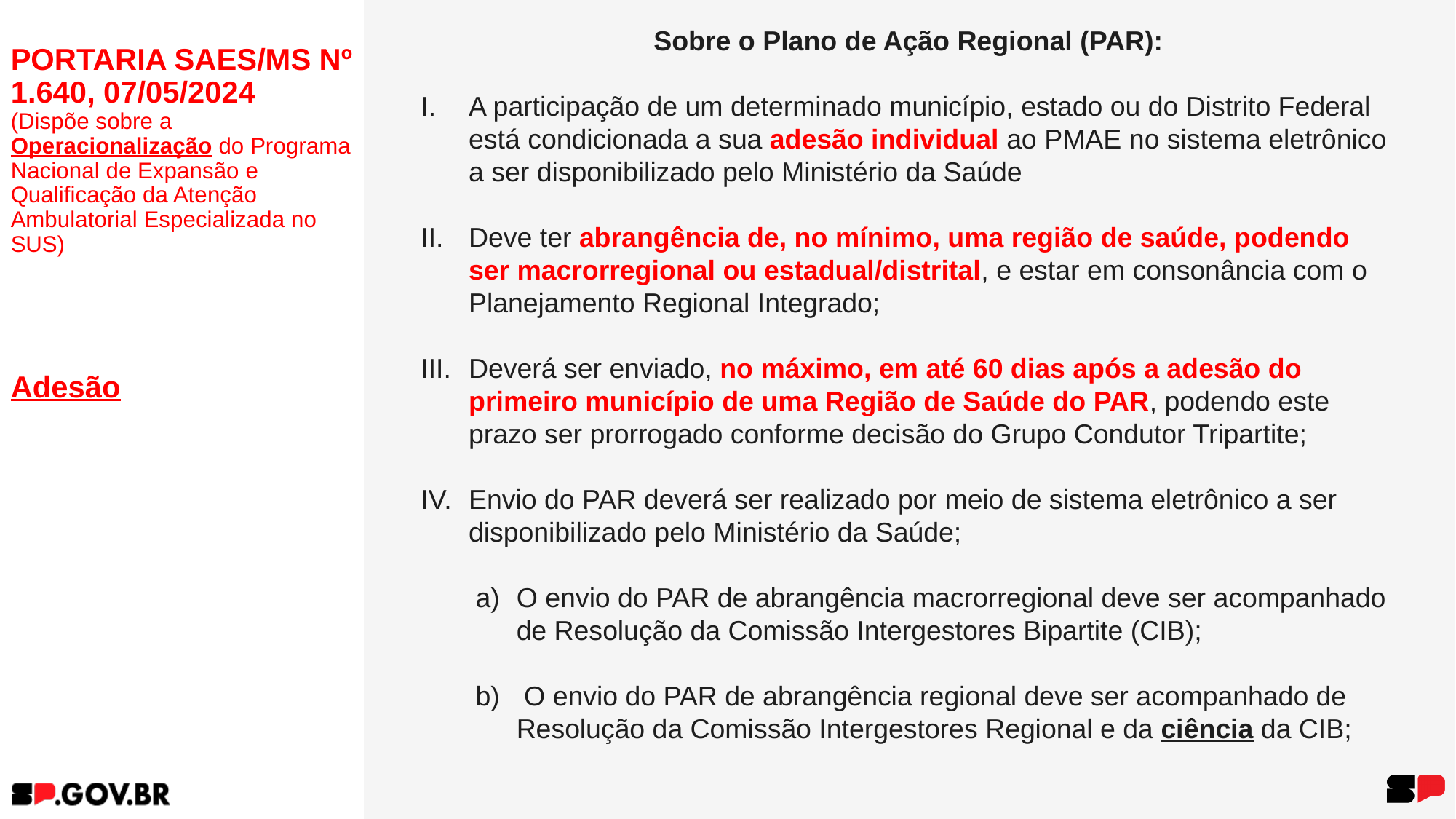

Sobre o Plano de Ação Regional (PAR):

A participação de um determinado município, estado ou do Distrito Federal está condicionada a sua adesão individual ao PMAE no sistema eletrônico a ser disponibilizado pelo Ministério da Saúde

Deve ter abrangência de, no mínimo, uma região de saúde, podendo ser macrorregional ou estadual/distrital, e estar em consonância com o Planejamento Regional Integrado;

Deverá ser enviado, no máximo, em até 60 dias após a adesão do primeiro município de uma Região de Saúde do PAR, podendo este prazo ser prorrogado conforme decisão do Grupo Condutor Tripartite;

Envio do PAR deverá ser realizado por meio de sistema eletrônico a ser disponibilizado pelo Ministério da Saúde;

O envio do PAR de abrangência macrorregional deve ser acompanhado de Resolução da Comissão Intergestores Bipartite (CIB);

 O envio do PAR de abrangência regional deve ser acompanhado de Resolução da Comissão Intergestores Regional e da ciência da CIB;
# PORTARIA SAES/MS Nº 1.640, 07/05/2024 (Dispõe sobre a Operacionalização do Programa Nacional de Expansão e Qualificação da Atenção Ambulatorial Especializada no SUS)
Adesão